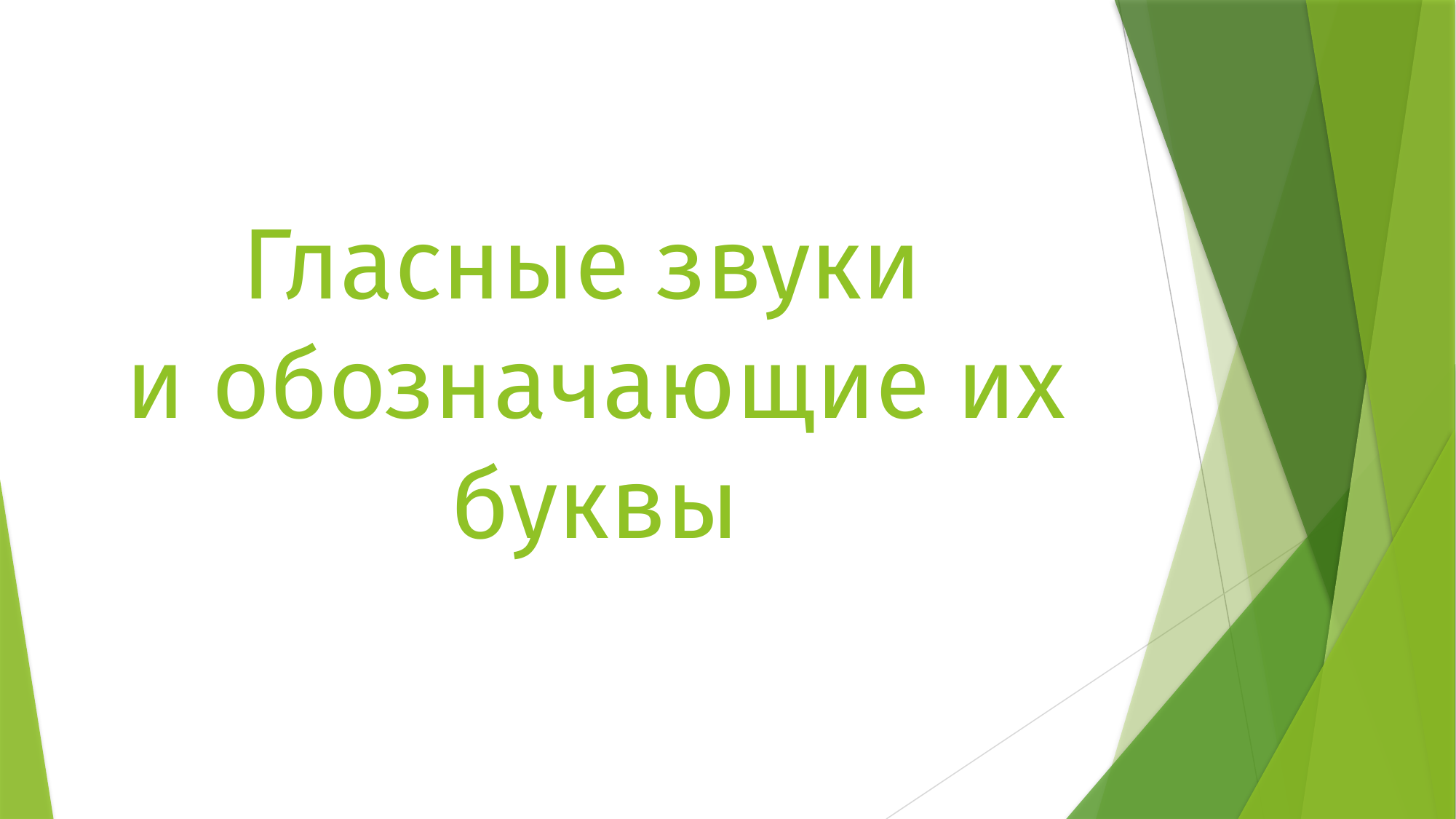

# Гласные звуки и обозначающие их буквы